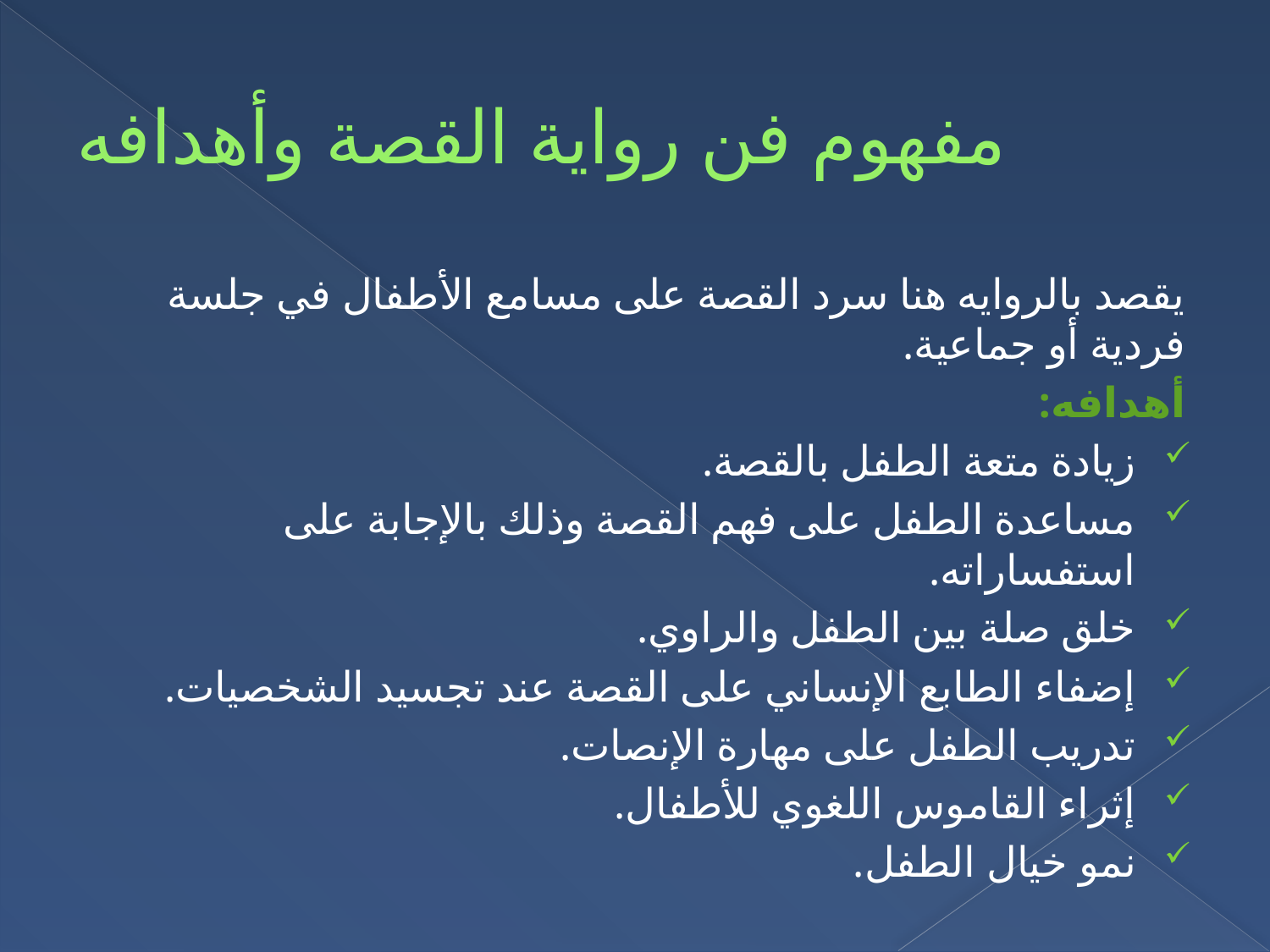

# مفهوم فن رواية القصة وأهدافه
يقصد بالروايه هنا سرد القصة على مسامع الأطفال في جلسة فردية أو جماعية.
أهدافه:
زيادة متعة الطفل بالقصة.
مساعدة الطفل على فهم القصة وذلك بالإجابة على استفساراته.
خلق صلة بين الطفل والراوي.
إضفاء الطابع الإنساني على القصة عند تجسيد الشخصيات.
تدريب الطفل على مهارة الإنصات.
إثراء القاموس اللغوي للأطفال.
نمو خيال الطفل.